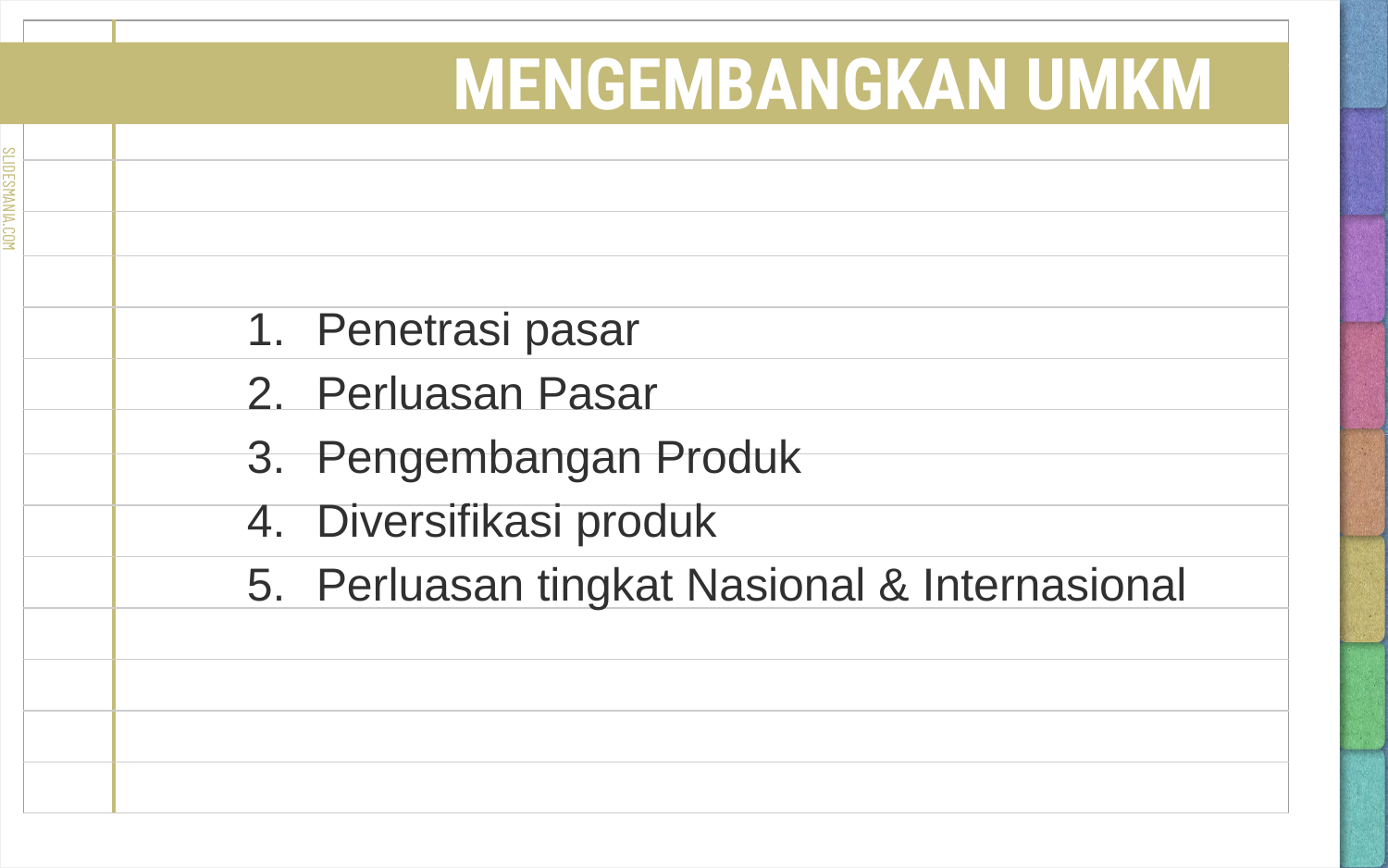

# MENGEMBANGKAN UMKM
Penetrasi pasar
Perluasan Pasar
Pengembangan Produk
Diversifikasi produk
Perluasan tingkat Nasional & Internasional